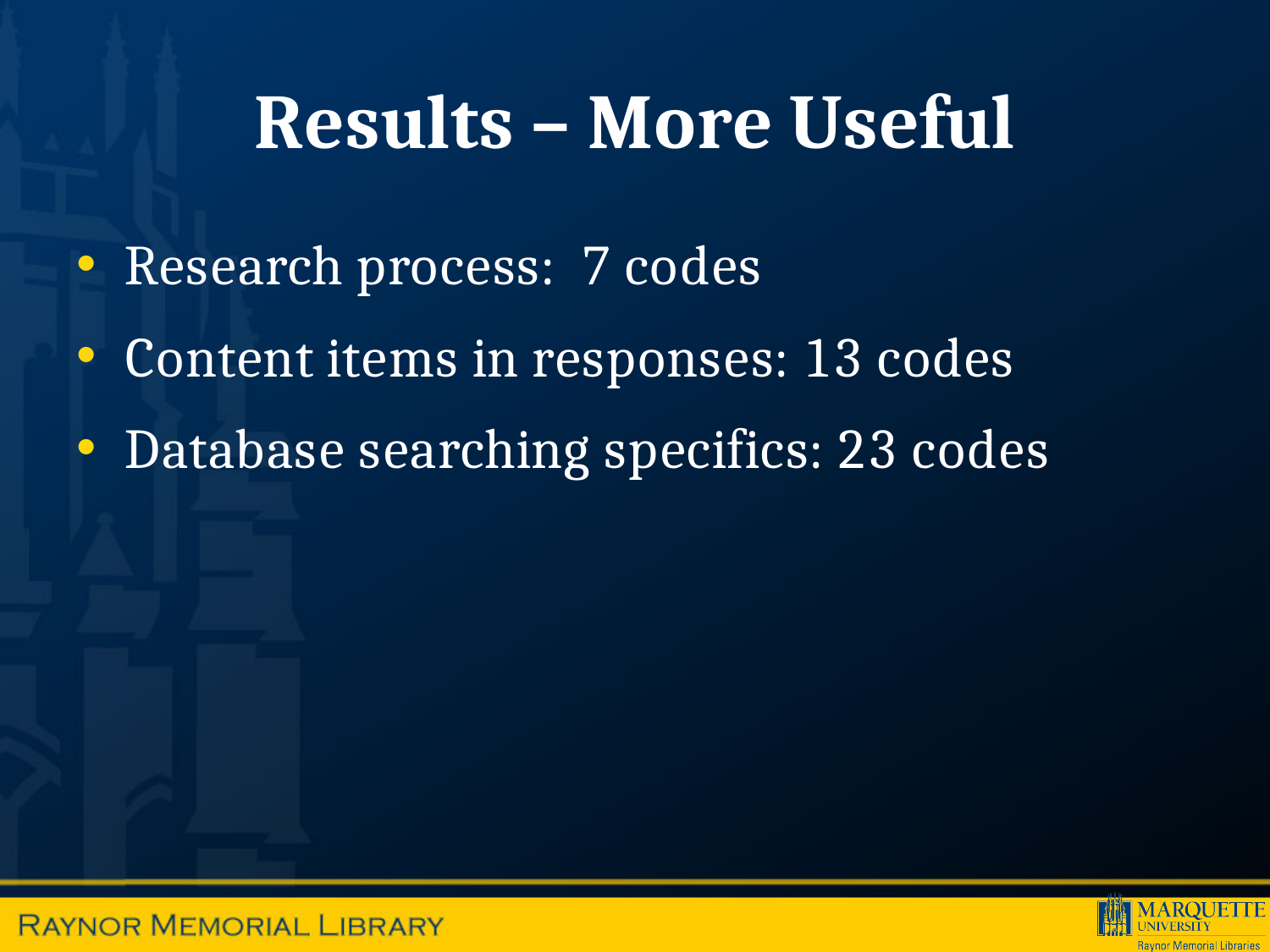

# Results – More Useful
Research process:  7 codes
Content items in responses: 13 codes
Database searching specifics: 23 codes